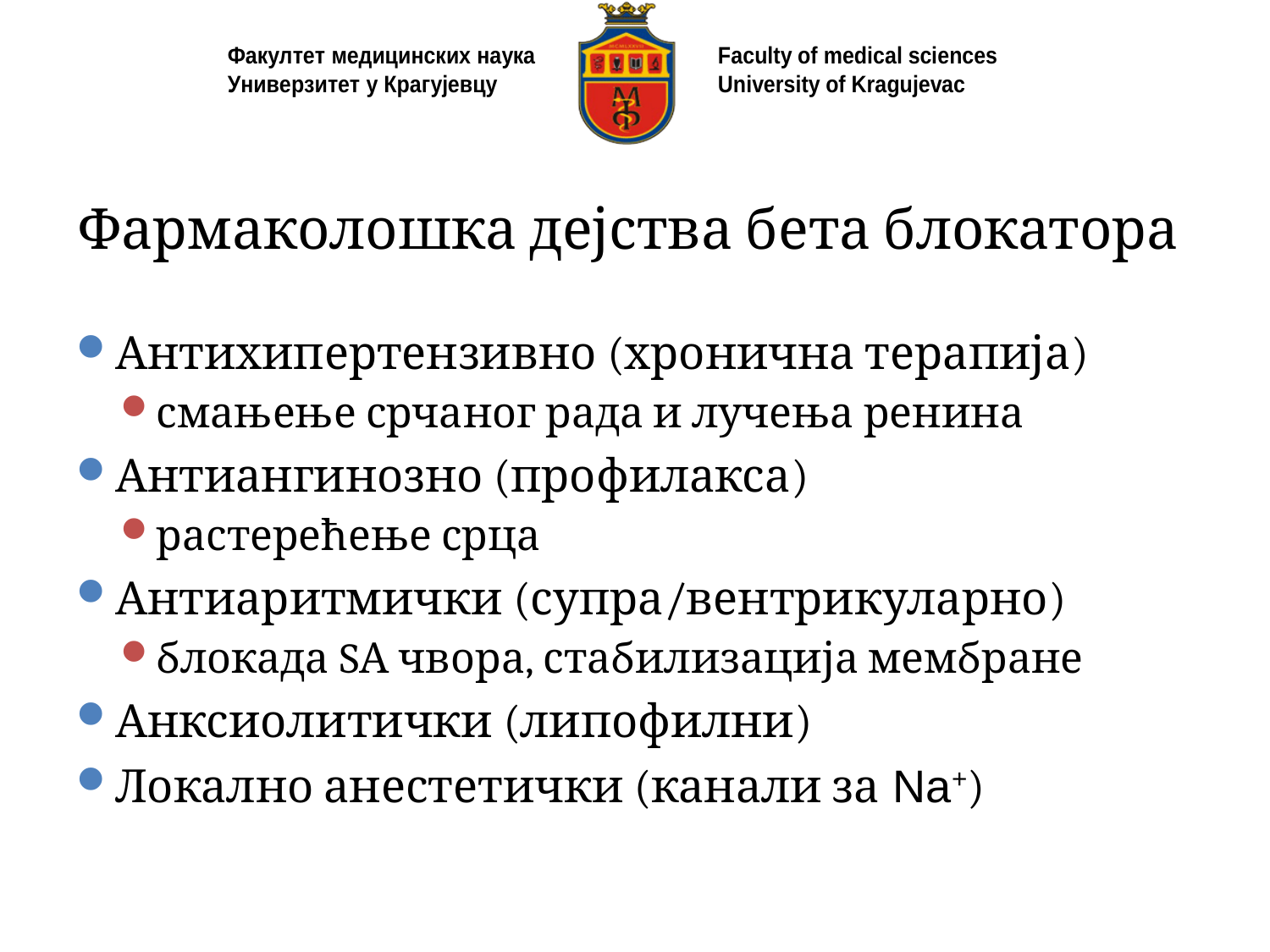

# Фармаколошка дејства бета блокатора
Антихипертензивно (хронична терапија)
смањење срчаног рада и лучења ренина
Антиангинозно (профилакса)
растерећење срца
Антиаритмички (супра/вентрикуларно)
блокада SА чвора, стабилизација мембране
Анксиолитички (липофилни)
Локално анестетички (канали за Na+)